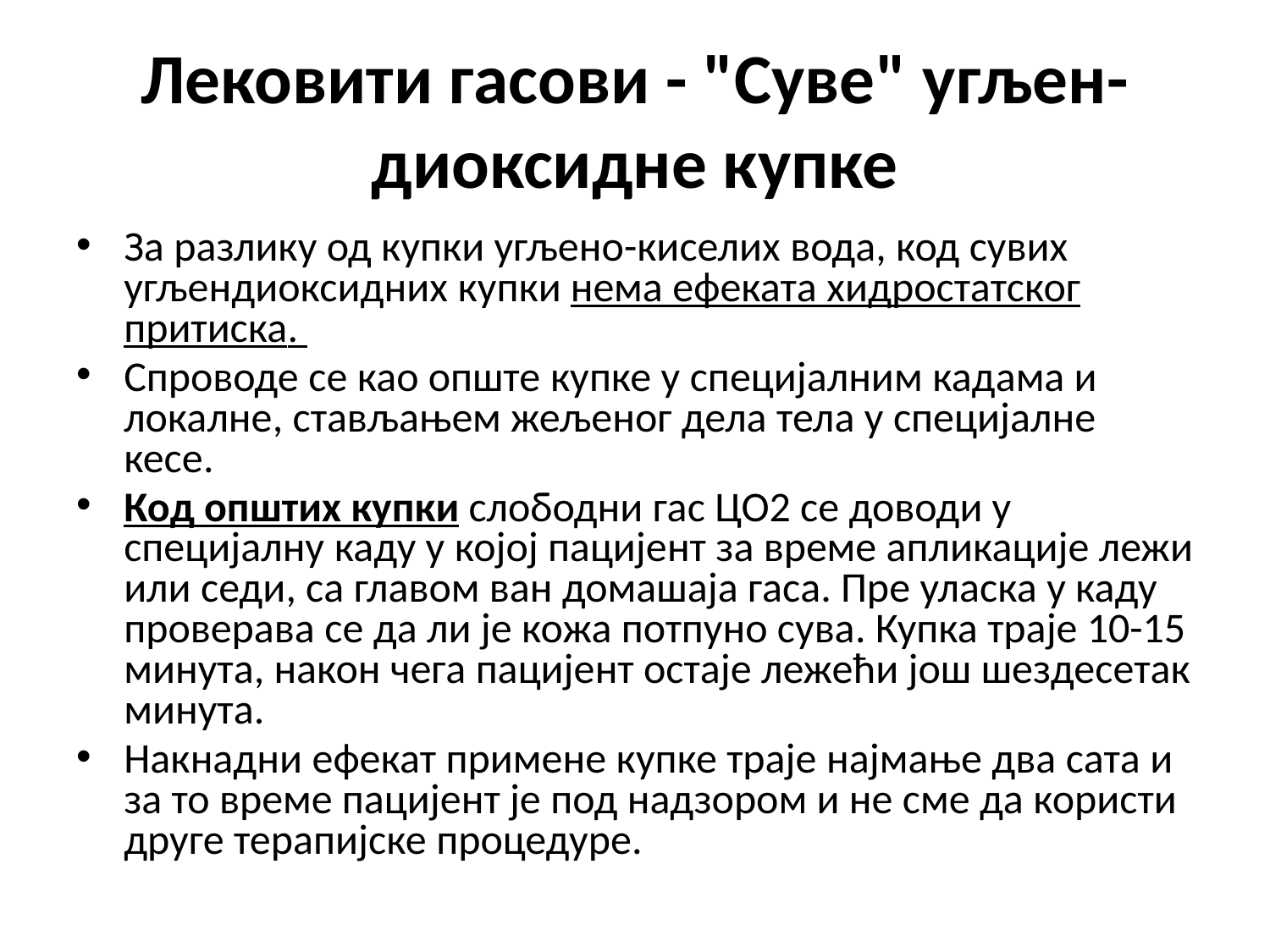

# Лековити гасови - "Суве" угљен-диоксидне купке
За разлику од купки угљено-киселих вода, код сувих угљендиоксидних купки нема ефеката хидростатског притиска.
Спроводе се као опште купке у специјалним кадама и локалне, стављањем жељеног дела тела у специјалне кесе.
Код општих купки слободни гас ЦО2 се доводи у специјалну каду у којој пацијент за време апликације лежи или седи, са главом ван домашаја гаса. Пре уласка у каду проверава се да ли је кожа потпуно сува. Купка траје 10-15 минута, након чега пацијент остаје лежећи још шездесетак минута.
Накнадни ефекат примене купке траје најмање два сата и за то време пацијент је под надзором и не сме да користи друге терапијске процедуре.